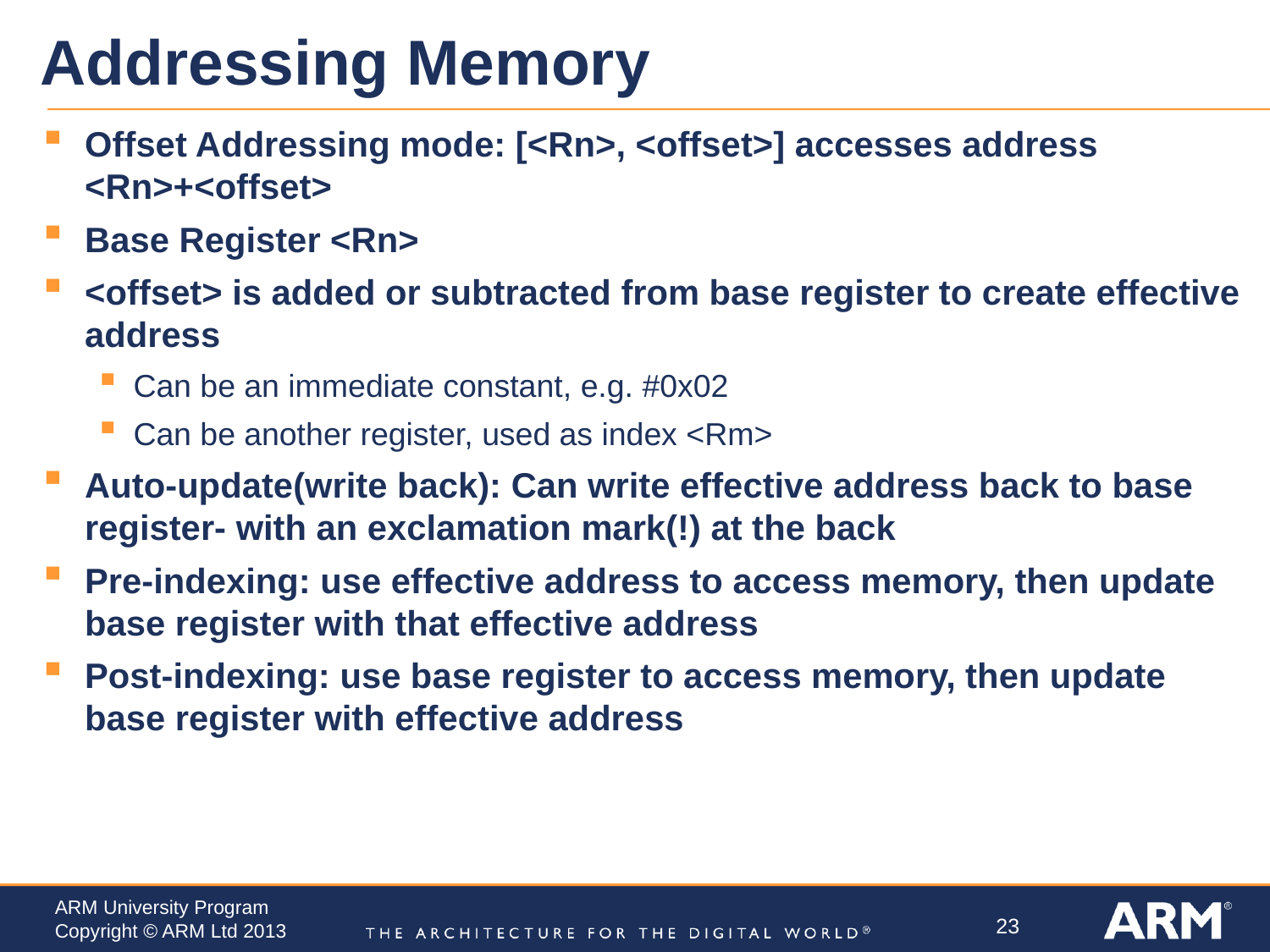

# Addressing Memory
Offset Addressing mode: [<Rn>, <offset>] accesses address <Rn>+<offset>
Base Register <Rn>
<offset> is added or subtracted from base register to create effective address
Can be an immediate constant, e.g. #0x02
Can be another register, used as index <Rm>
Auto-update(write back): Can write effective address back to base register- with an exclamation mark(!) at the back
Pre-indexing: use effective address to access memory, then update base register with that effective address
Post-indexing: use base register to access memory, then update base register with effective address